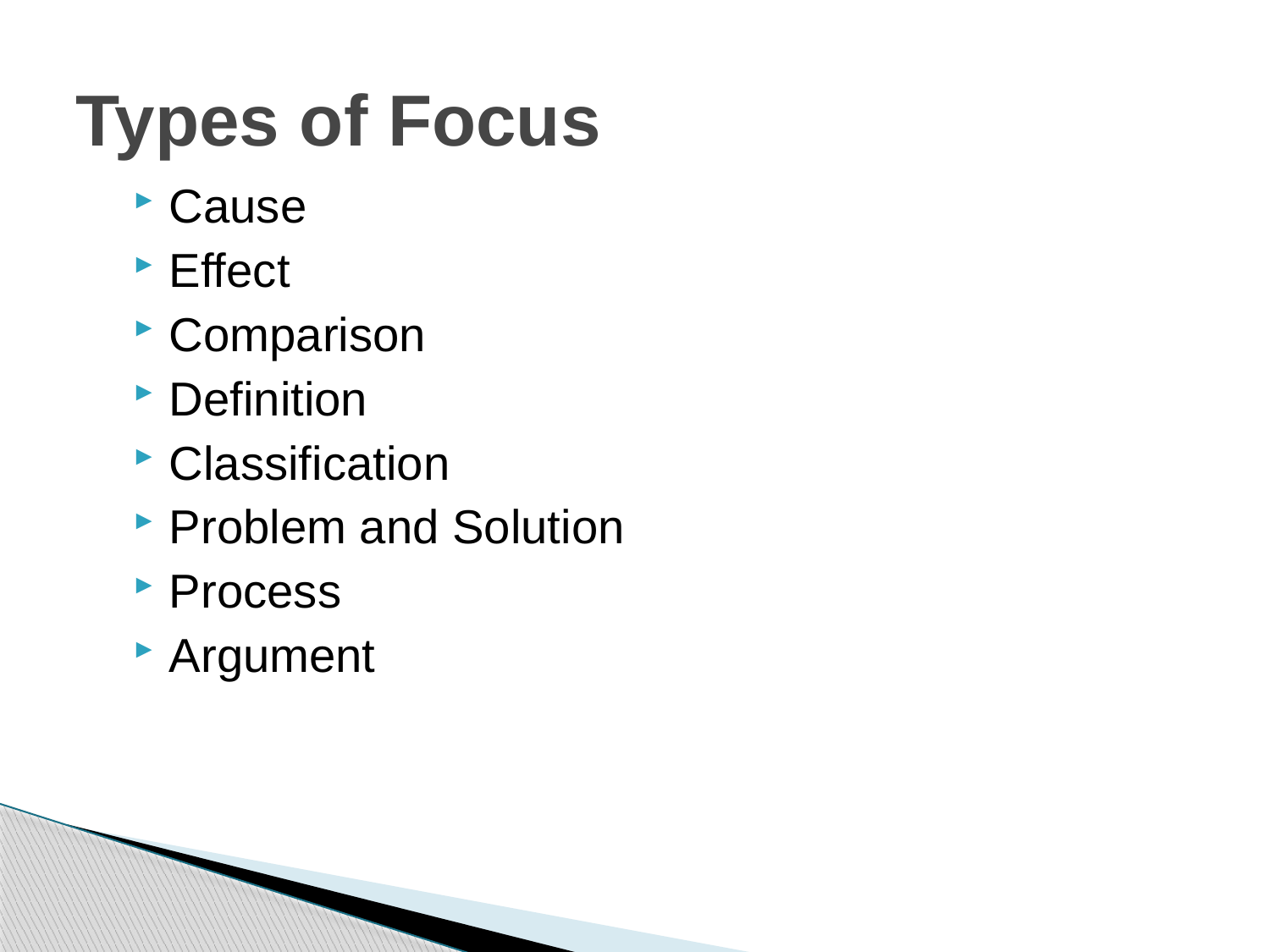

# Types of Focus
Cause
Effect
Comparison
Definition
Classification
Problem and Solution
Process
Argument